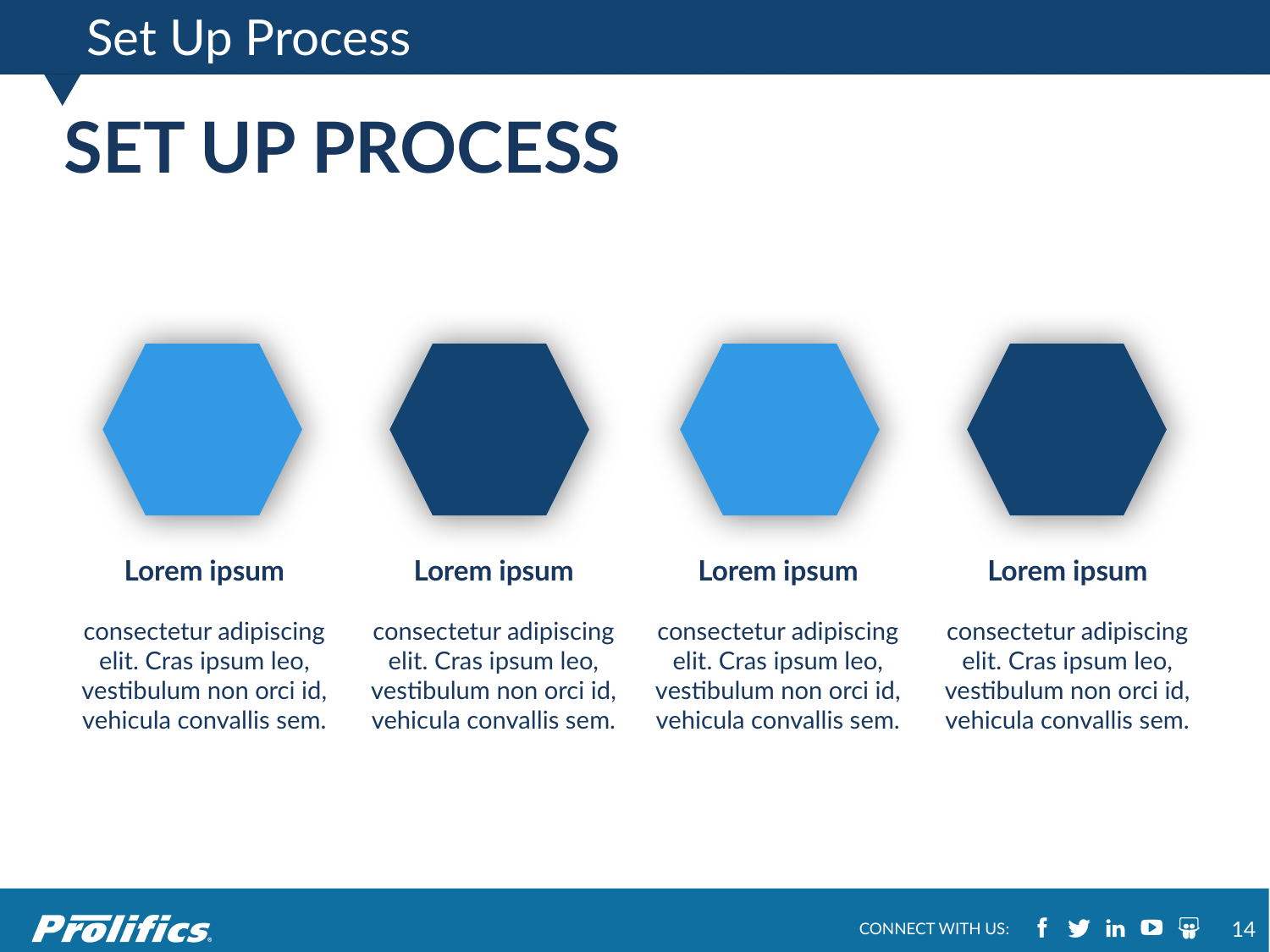

# Set Up Process
SET UP PROCESS

Lorem ipsum

consectetur adipiscing elit. Cras ipsum leo, vestibulum non orci id, vehicula convallis sem.
Lorem ipsum

consectetur adipiscing elit. Cras ipsum leo, vestibulum non orci id, vehicula convallis sem.
Lorem ipsum

consectetur adipiscing elit. Cras ipsum leo, vestibulum non orci id, vehicula convallis sem.
Lorem ipsum

consectetur adipiscing elit. Cras ipsum leo, vestibulum non orci id, vehicula convallis sem.